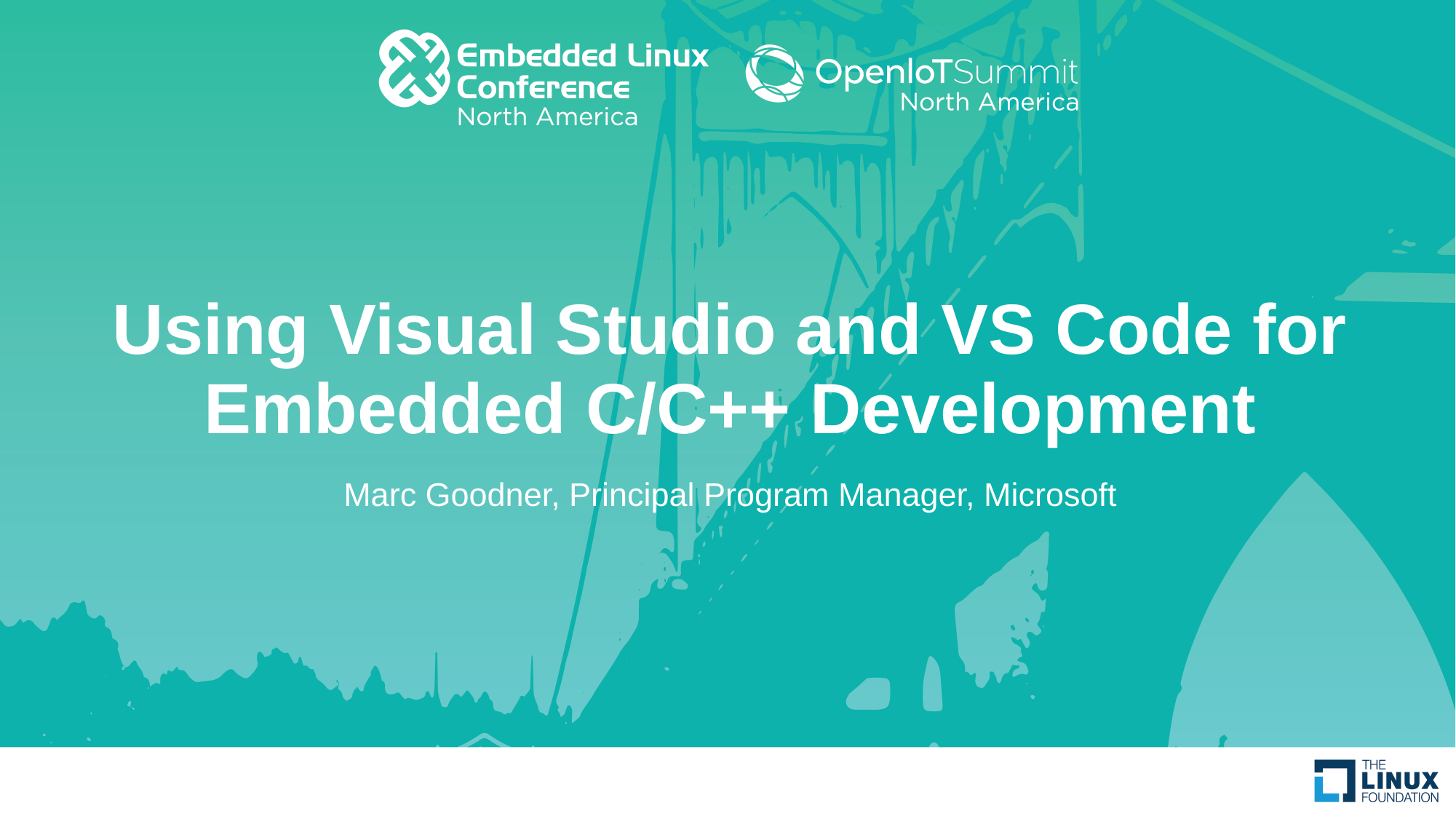

Using Visual Studio and VS Code for Embedded C/C++ Development

Marc Goodner, Principal Program Manager, Microsoft